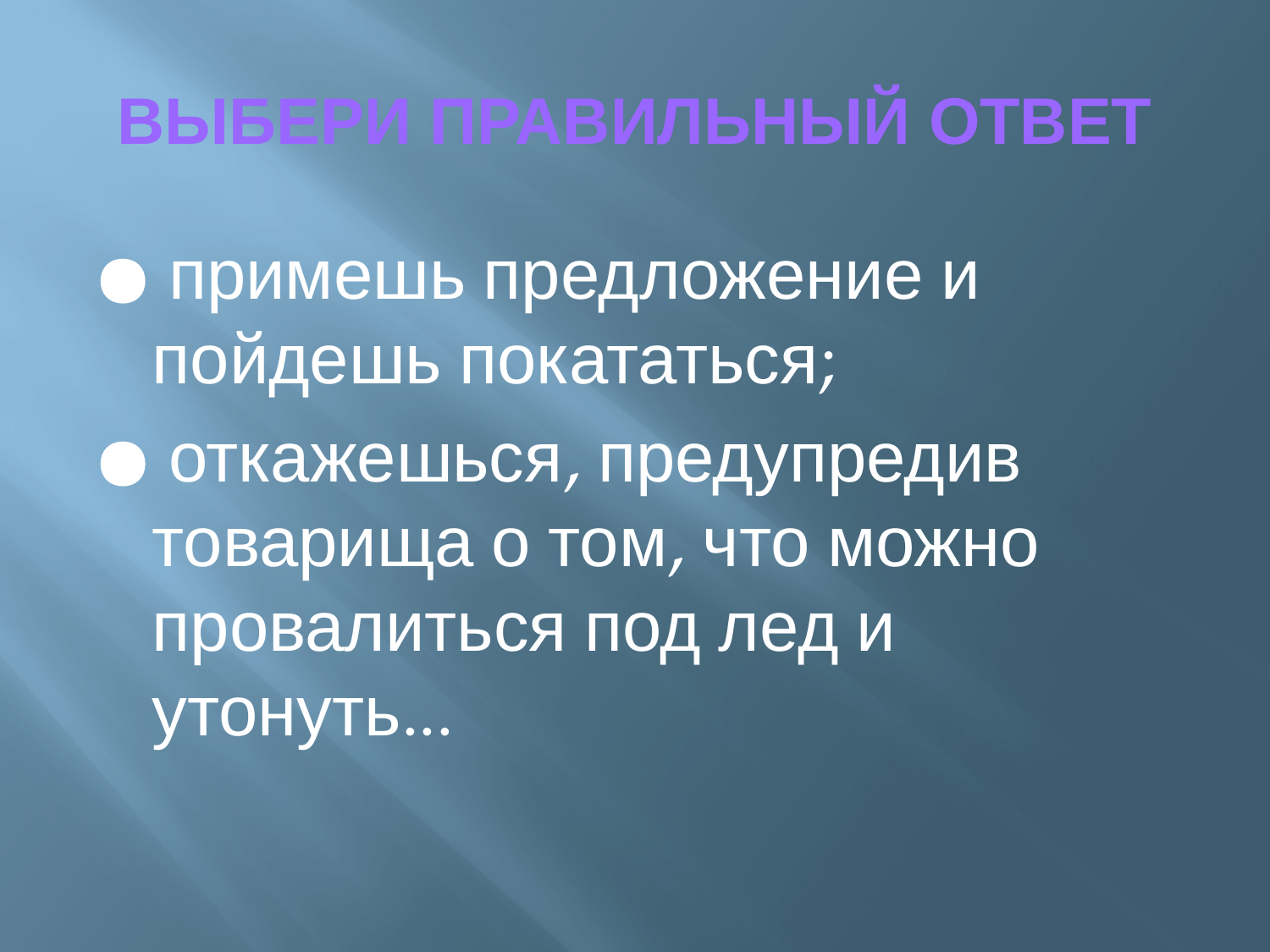

# ВЫБЕРИ ПРАВИЛЬНЫЙ ОТВЕТ
● примешь предложение и пойдешь покататься;
● откажешься, предупредив товарища о том, что можно провалиться под лед и утонуть...